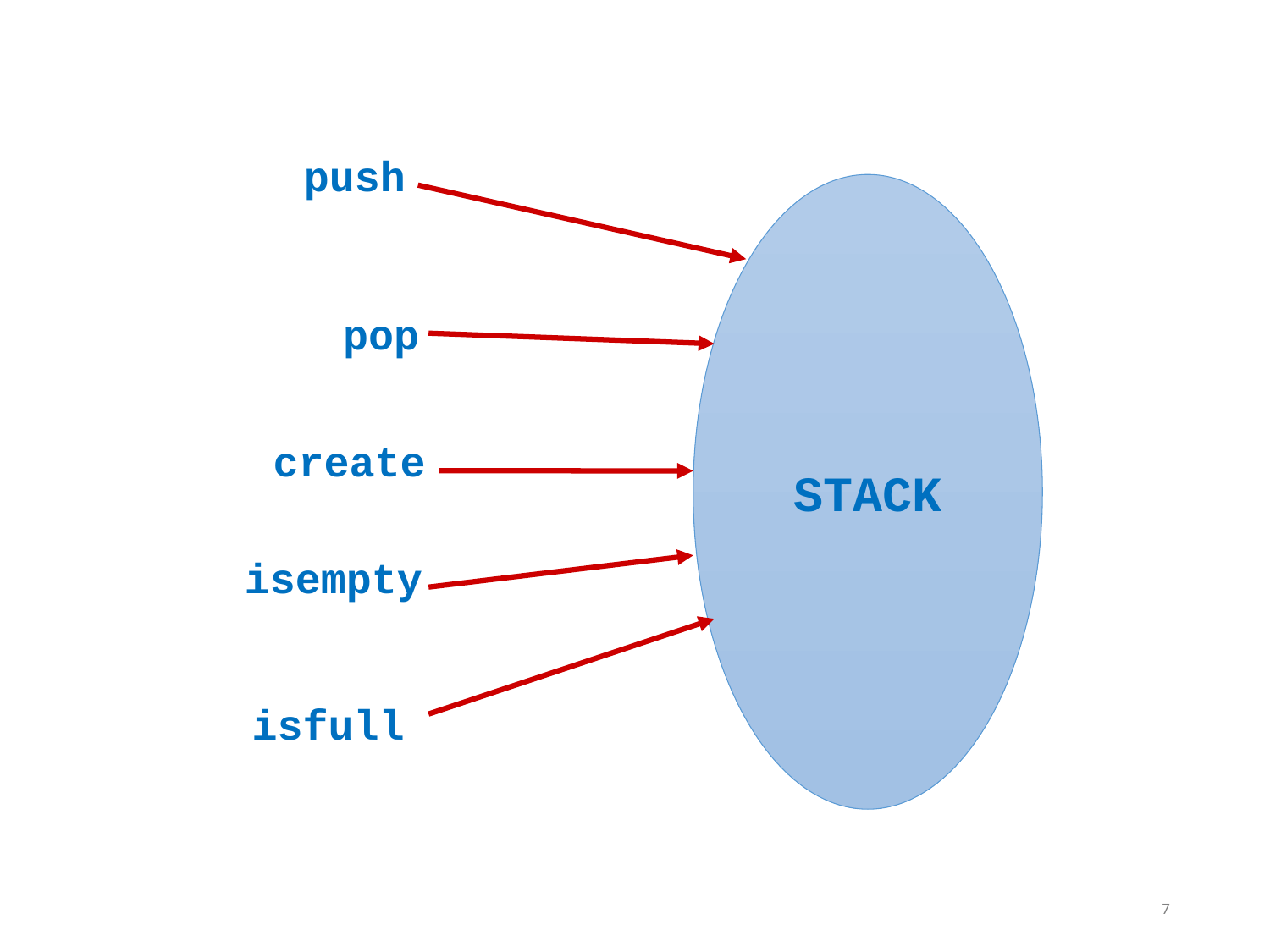

push
STACK

pop

create

isempty

isfull
7